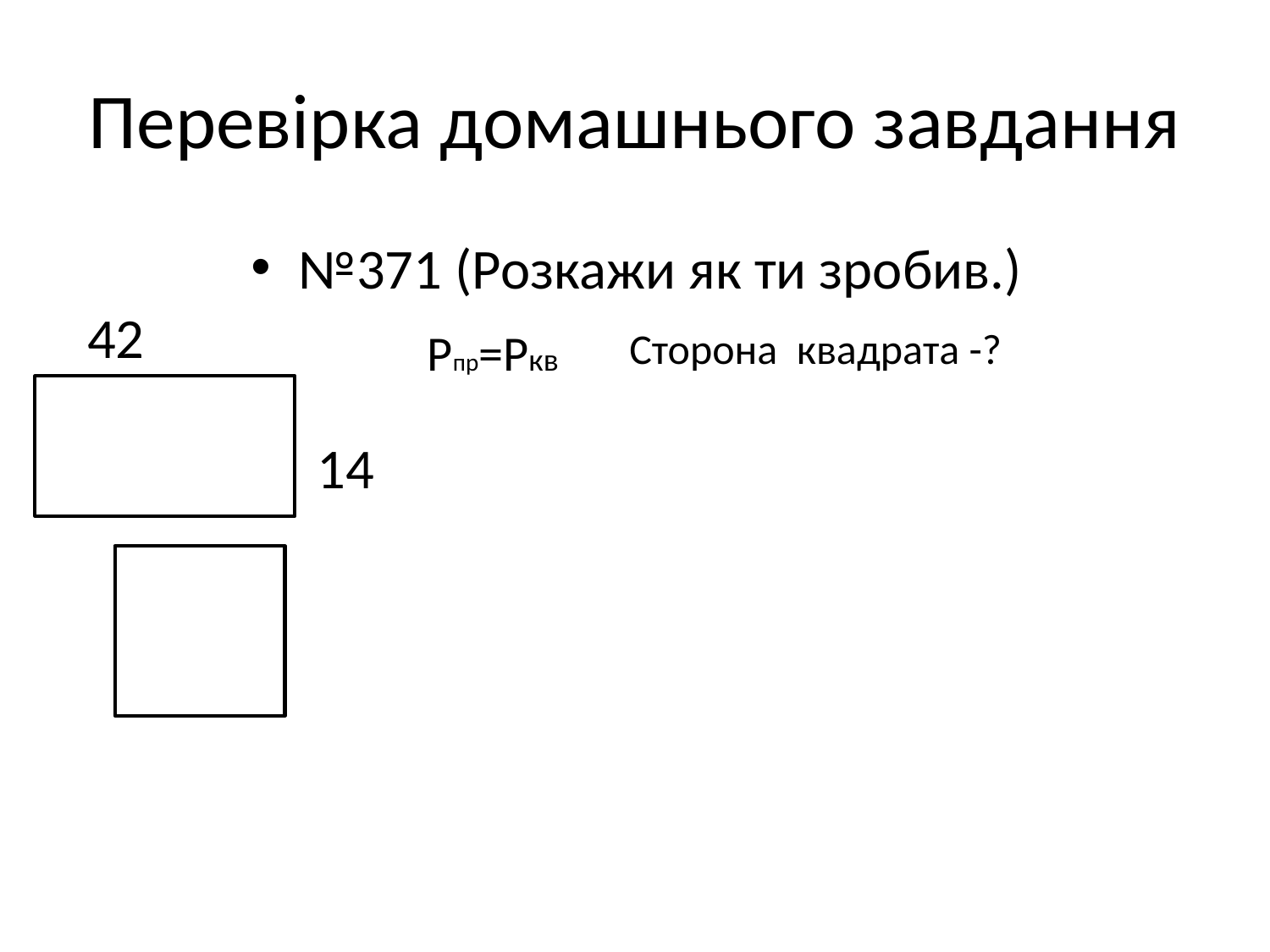

# Перевірка домашнього завдання
№371 (Розкажи як ти зробив.)

Рпр=Ркв
42
Сторона  квадрата -?

14